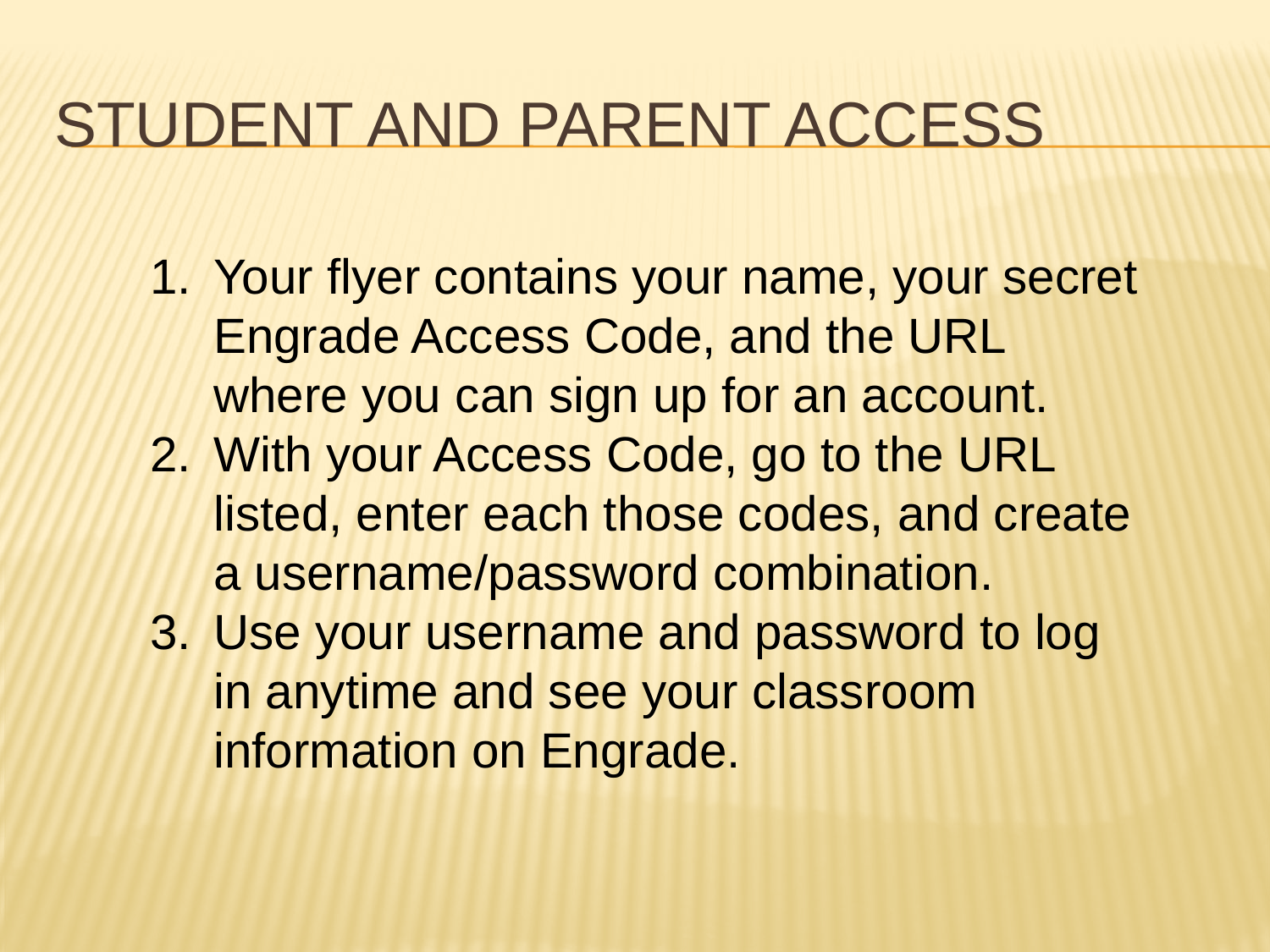

# STUDENT AND PARENT ACCESS
Your flyer contains your name, your secret Engrade Access Code, and the URL where you can sign up for an account.
With your Access Code, go to the URL listed, enter each those codes, and create a username/password combination.
Use your username and password to log in anytime and see your classroom information on Engrade.